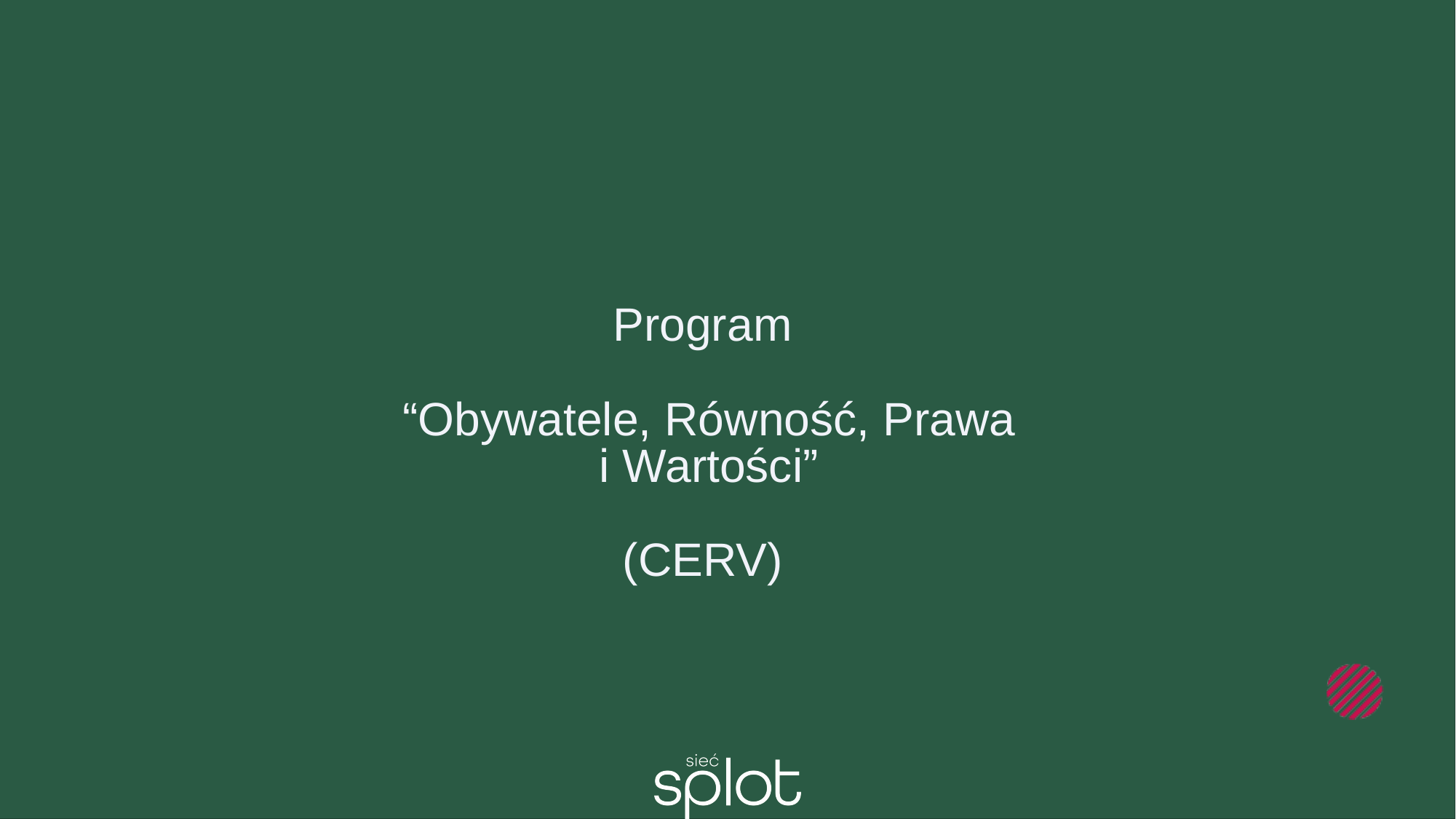

# Program “Obywatele, Równość, Prawa i Wartości” (CERV)